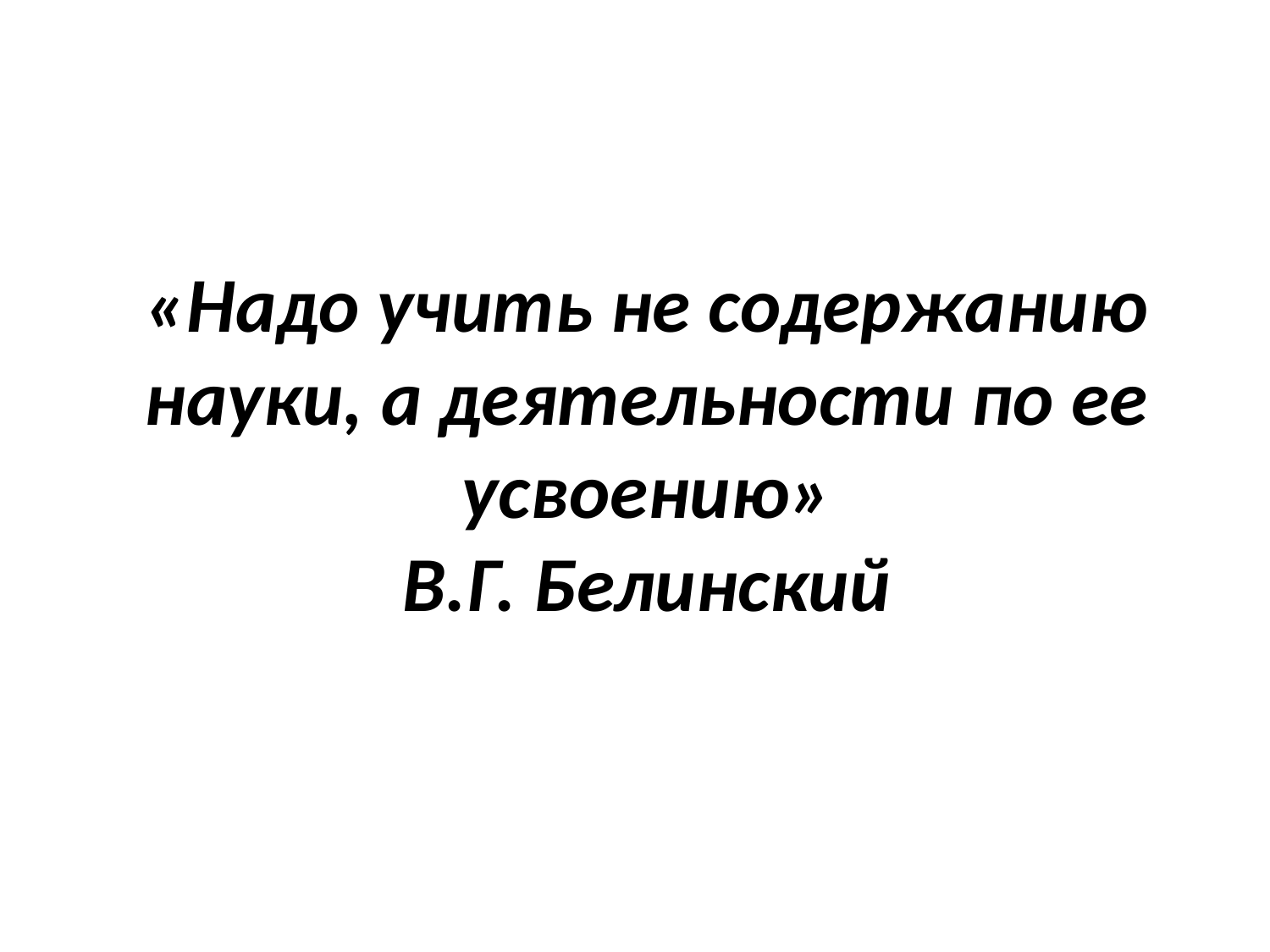

# «Надо учить не содержанию науки, а деятельности по ее усвоению» В.Г. Белинский